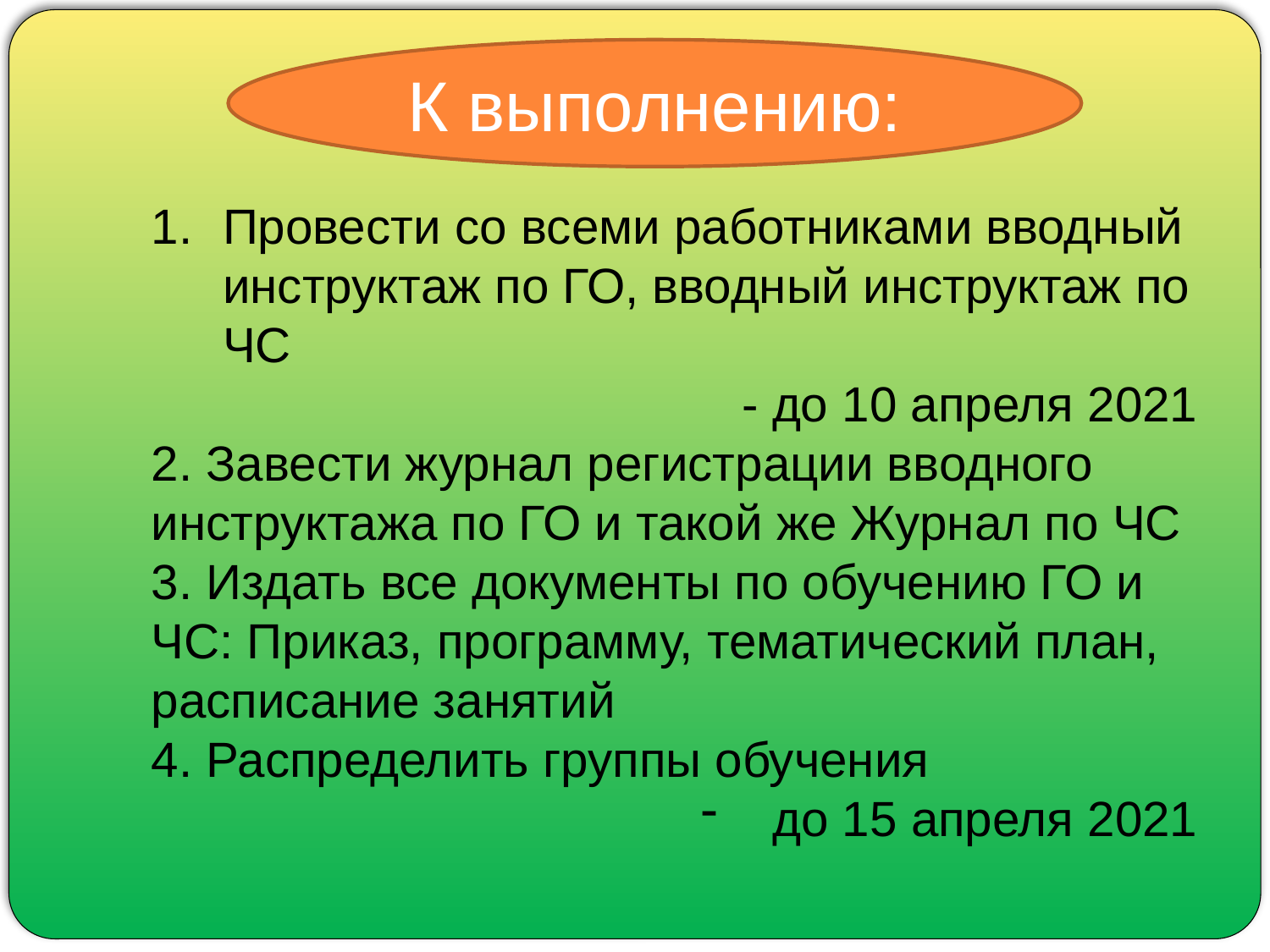

К выполнению:
Провести со всеми работниками вводный инструктаж по ГО, вводный инструктаж по ЧС
- до 10 апреля 2021
2. Завести журнал регистрации вводного инструктажа по ГО и такой же Журнал по ЧС
3. Издать все документы по обучению ГО и ЧС: Приказ, программу, тематический план, расписание занятий
4. Распределить группы обучения
до 15 апреля 2021